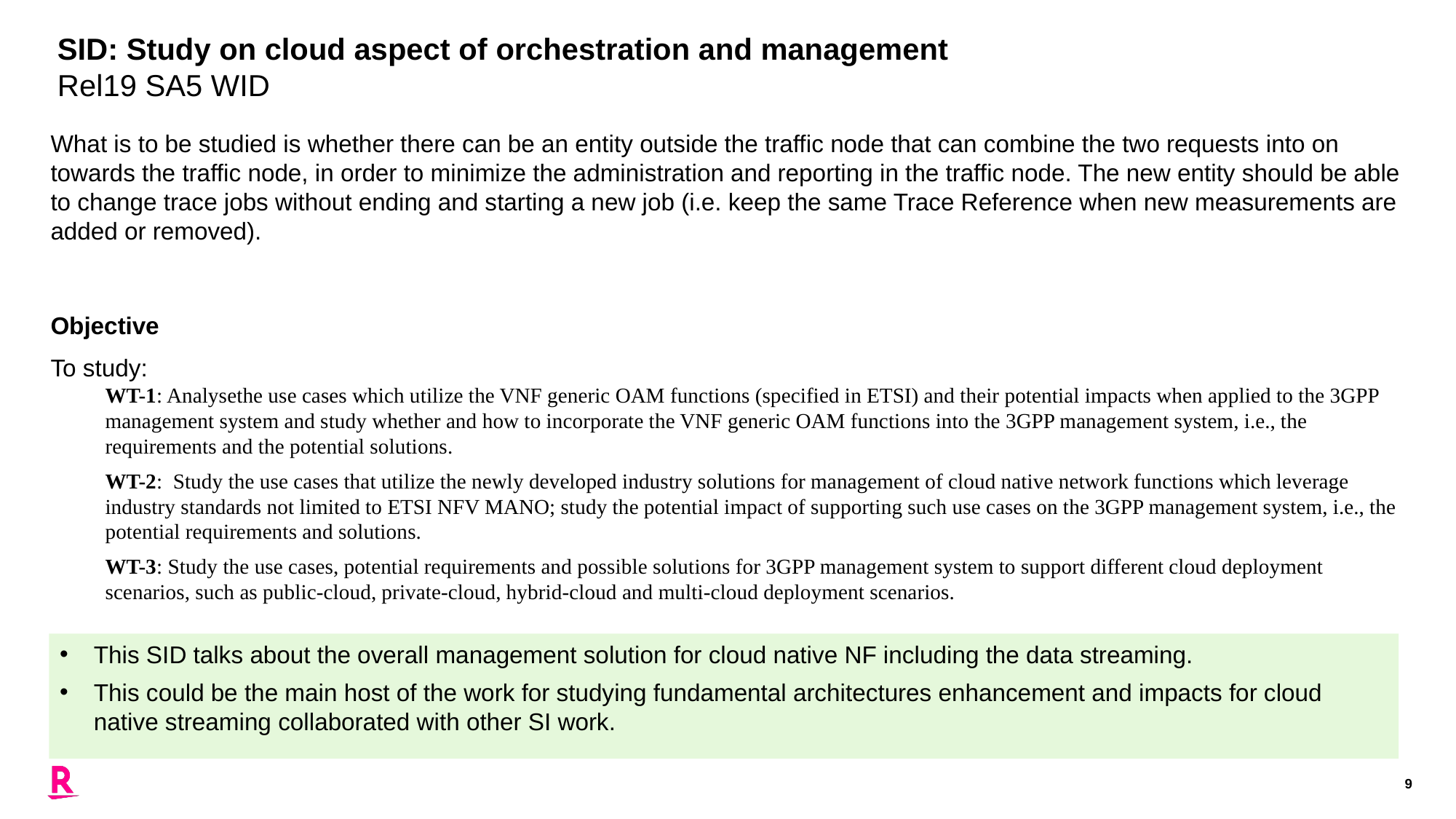

SID: Study on cloud aspect of orchestration and management
Rel19 SA5 WID
What is to be studied is whether there can be an entity outside the traffic node that can combine the two requests into on towards the traffic node, in order to minimize the administration and reporting in the traffic node. The new entity should be able to change trace jobs without ending and starting a new job (i.e. keep the same Trace Reference when new measurements are added or removed).

Objective
To study:
WT-1: Analysethe use cases which utilize the VNF generic OAM functions (specified in ETSI) and their potential impacts when applied to the 3GPP management system and study whether and how to incorporate the VNF generic OAM functions into the 3GPP management system, i.e., the requirements and the potential solutions.
WT-2:  Study the use cases that utilize the newly developed industry solutions for management of cloud native network functions which leverage industry standards not limited to ETSI NFV MANO; study the potential impact of supporting such use cases on the 3GPP management system, i.e., the potential requirements and solutions.
WT-3: Study the use cases, potential requirements and possible solutions for 3GPP management system to support different cloud deployment scenarios, such as public-cloud, private-cloud, hybrid-cloud and multi-cloud deployment scenarios.

This SID talks about the overall management solution for cloud native NF including the data streaming.
This could be the main host of the work for studying fundamental architectures enhancement and impacts for cloud native streaming collaborated with other SI work.